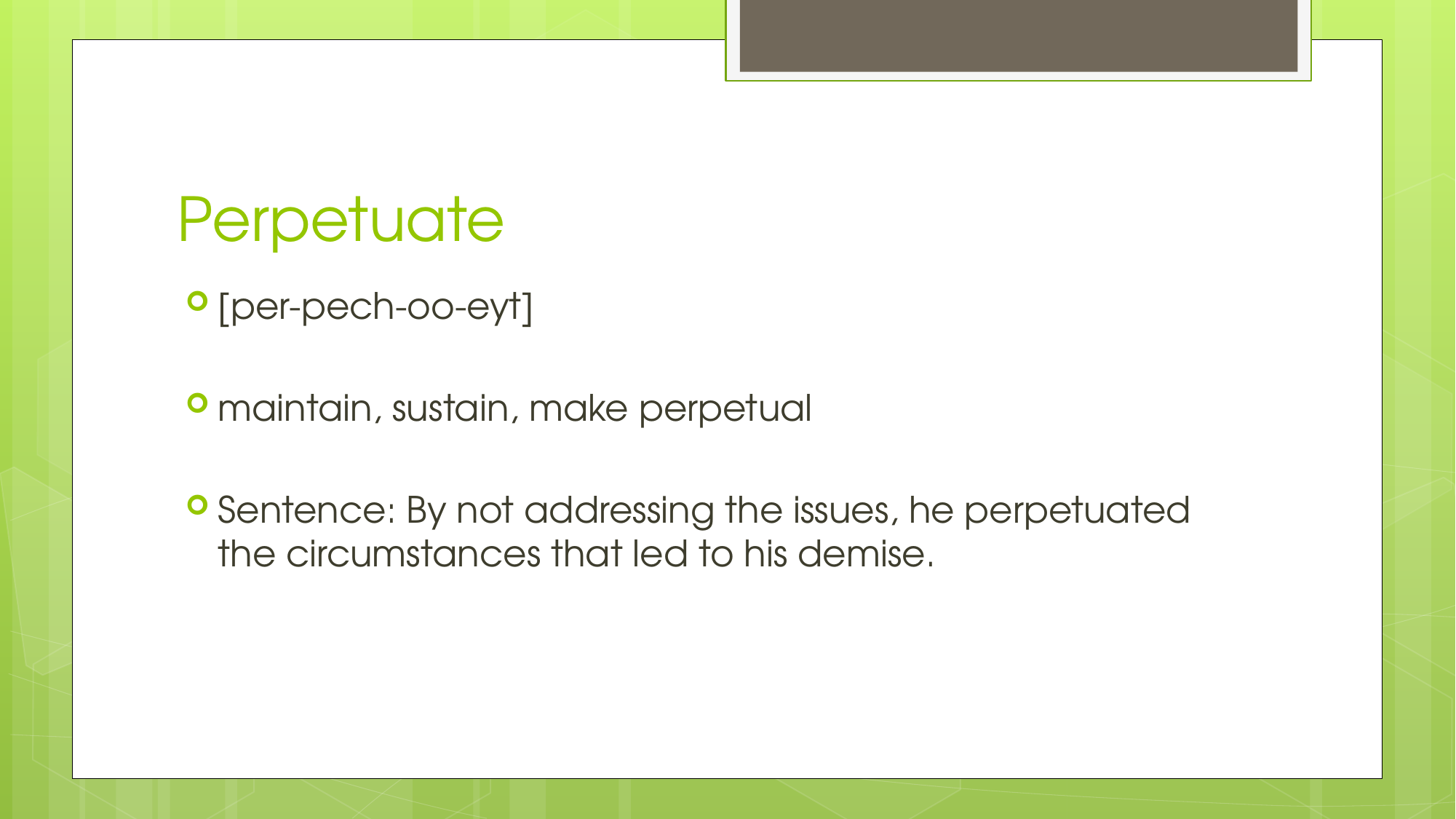

# Perpetuate
[per-pech-oo-eyt]

maintain, sustain, make perpetual

Sentence: By not addressing the issues, he perpetuated the circumstances that led to his demise.